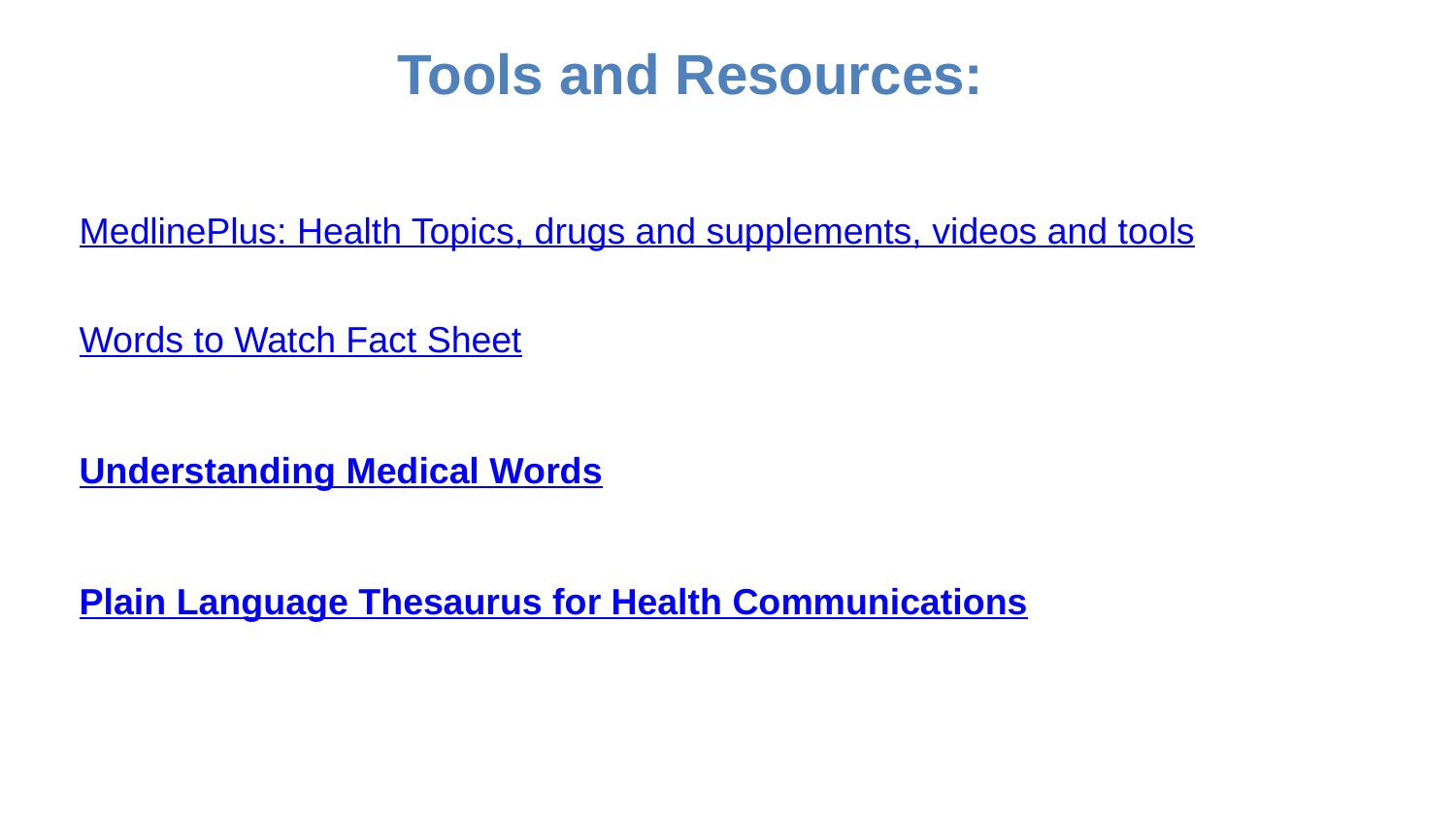

# Tools and Resources:
MedlinePlus: Health Topics, drugs and supplements, videos and tools
Words to Watch Fact Sheet
Understanding Medical Words
Plain Language Thesaurus for Health Communications